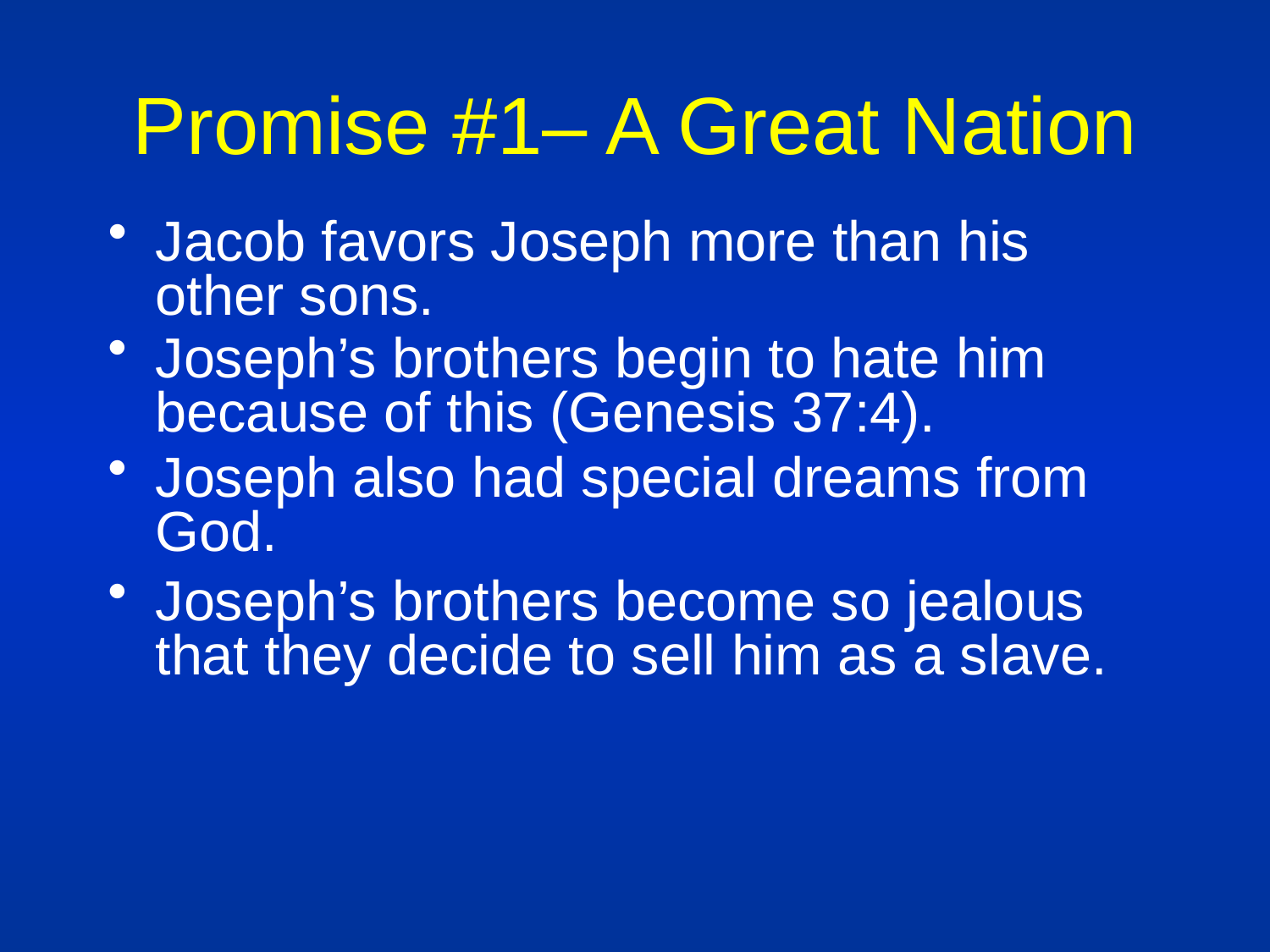

# Promise #1– A Great Nation
Jacob favors Joseph more than his other sons.
Joseph’s brothers begin to hate him because of this (Genesis 37:4).
Joseph also had special dreams from God.
Joseph’s brothers become so jealous that they decide to sell him as a slave.